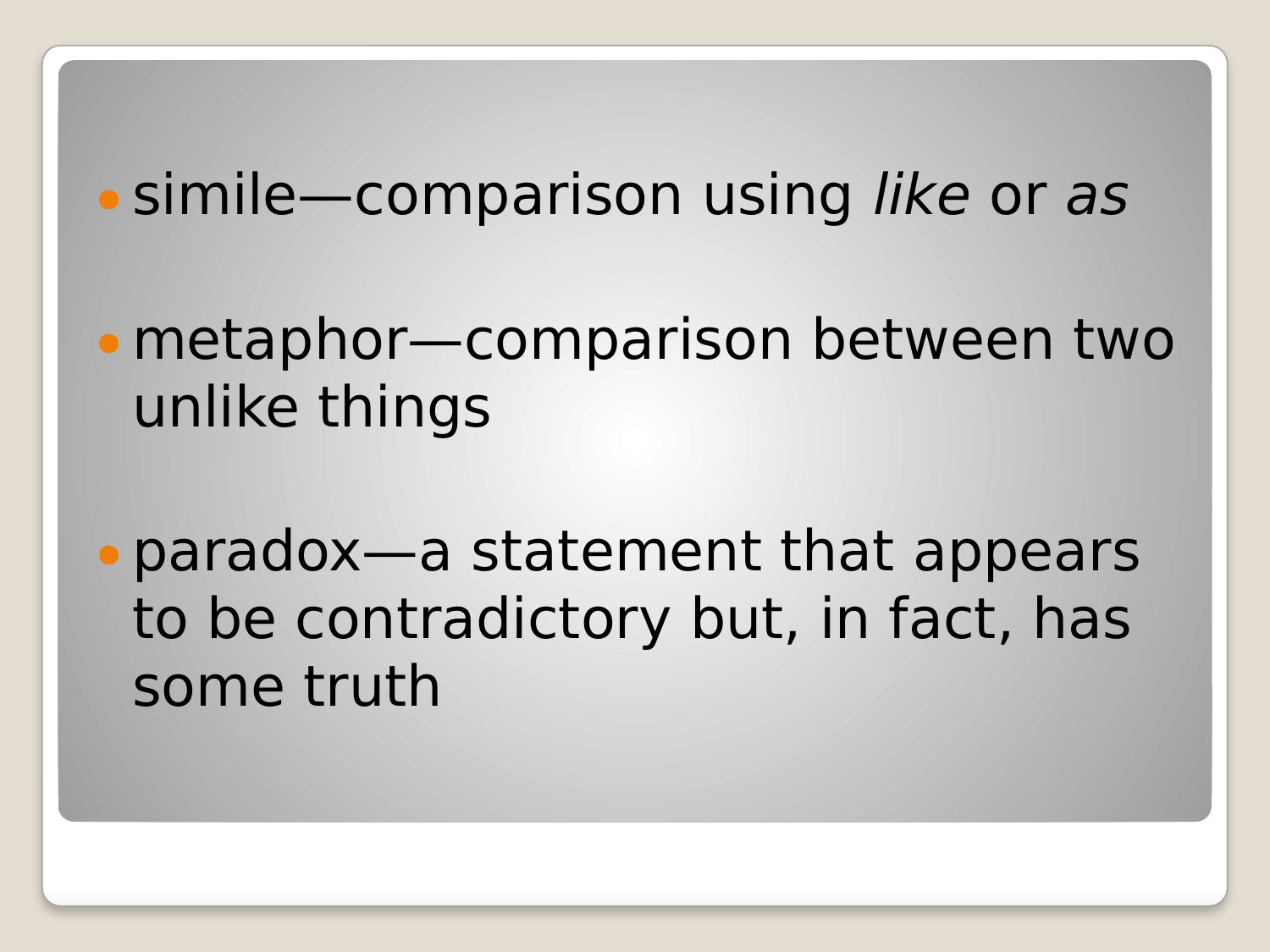

simile—comparison using like or as

metaphor—comparison between two unlike things

paradox—a statement that appears to be contradictory but, in fact, has some truth
#